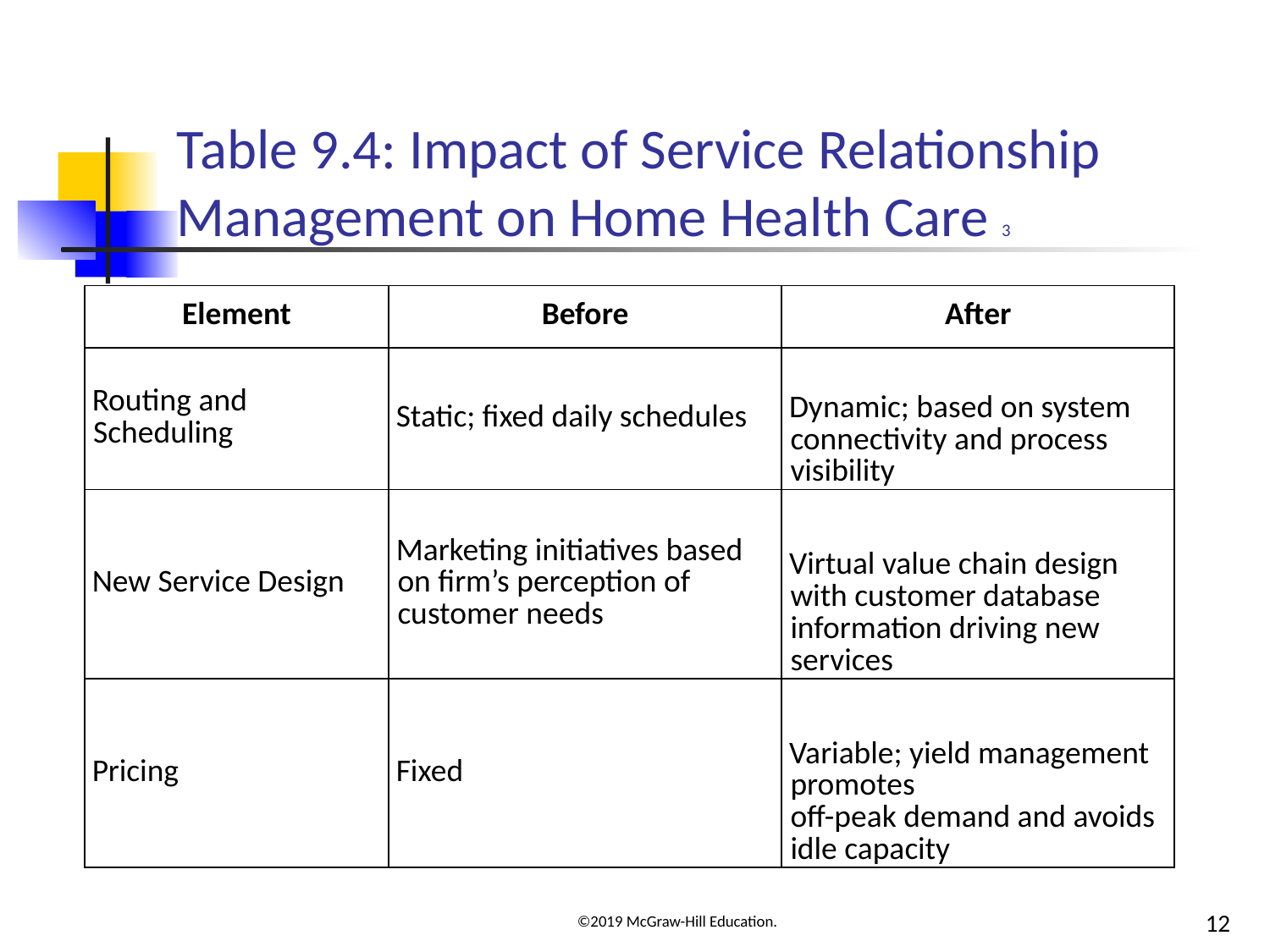

# Table 9.4: Impact of Service Relationship Management on Home Health Care 3
| Element | Before | After |
| --- | --- | --- |
| Routing and Scheduling | Static; fixed daily schedules | Dynamic; based on system connectivity and process visibility |
| New Service Design | Marketing initiatives based on firm’s perception of customer needs | Virtual value chain design with customer database information driving new services |
| Pricing | Fixed | Variable; yield management promotes off-peak demand and avoids idle capacity |